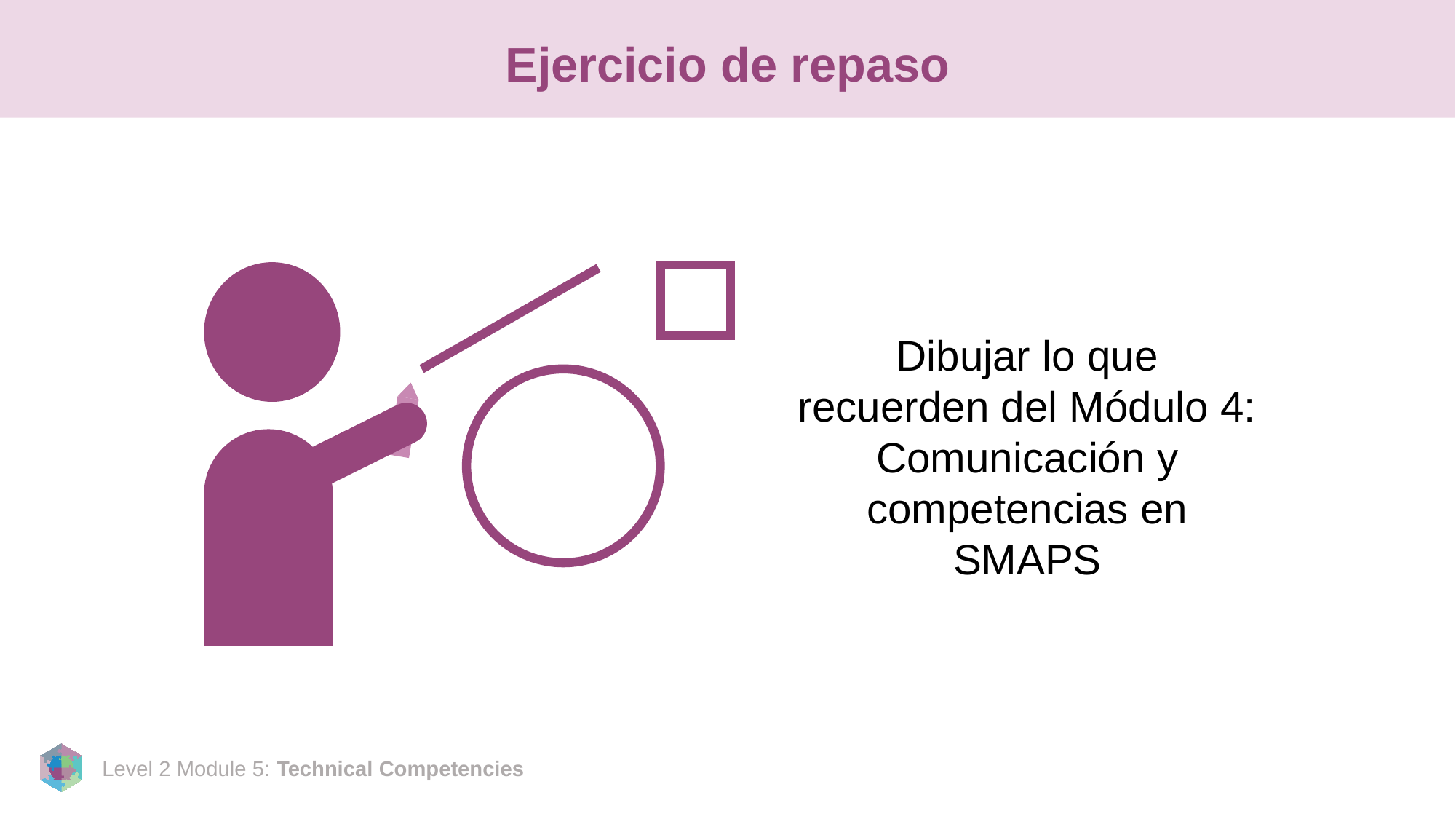

# Ejercicio de repaso

Dibujar lo que recuerden del Módulo 4: Comunicación y competencias en SMAPS